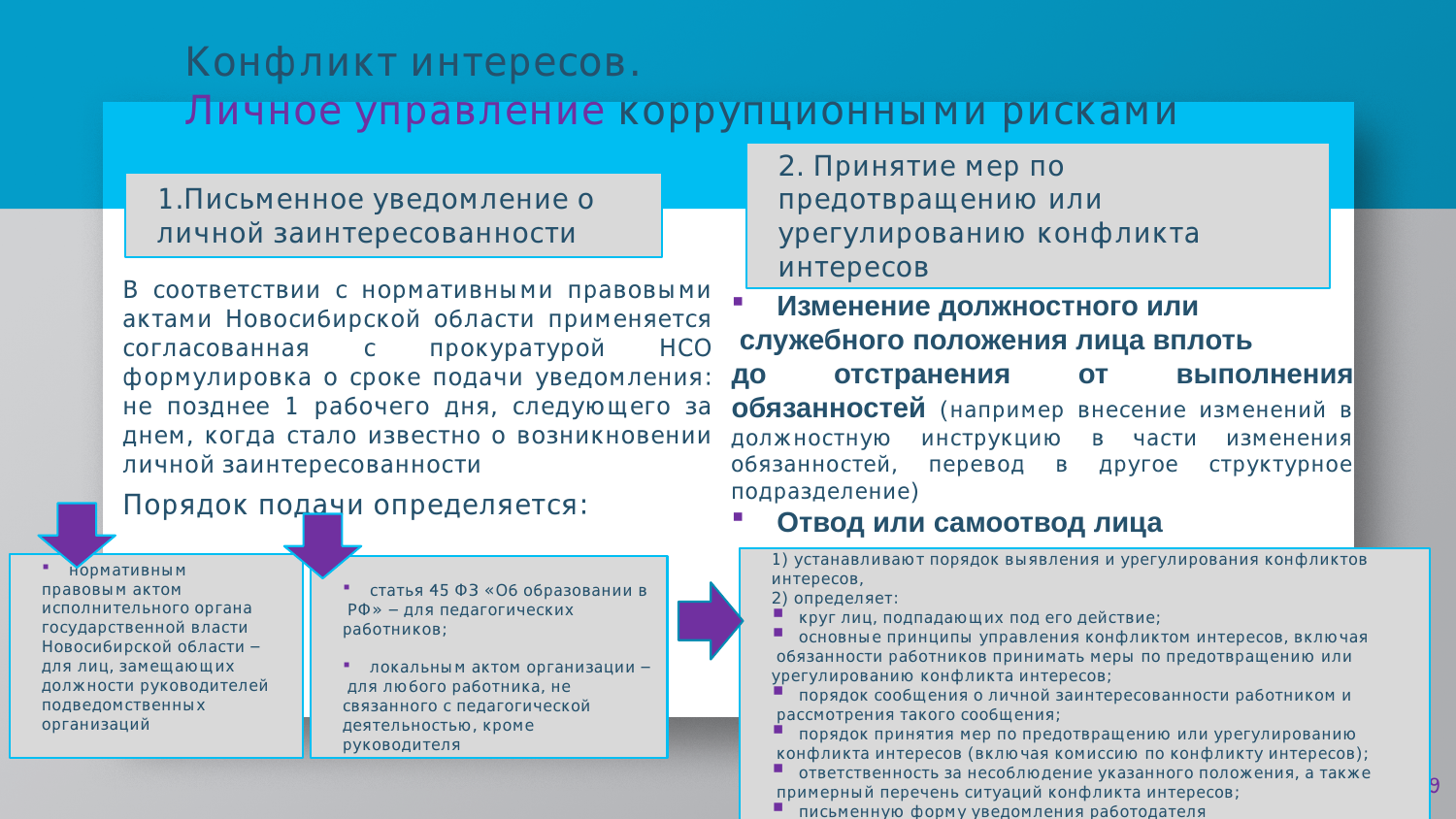

# Конфликт интересов. Личное управление коррупционными рисками
2. Принятие мер по предотвращению или урегулированию конфликта интересов
1.Письменное уведомление о личной заинтересованности
В соответствии с нормативными правовыми актами Новосибирской области применяется согласованная с прокуратурой НСО формулировка о сроке подачи уведомления: не позднее 1 рабочего дня, следующего за днем, когда стало известно о возникновении личной заинтересованности
Порядок подачи определяется:

Изменение должностного или
 служебного положения лица вплоть
до отстранения от выполнения обязанностей (например внесение изменений в должностную инструкцию в части изменения обязанностей, перевод в другое структурное подразделение)
Отвод или самоотвод лица

1) устанавливают порядок выявления и урегулирования конфликтов интересов,
2) определяет:
круг лиц, подпадающих под его действие;
основные принципы управления конфликтом интересов, включая
 обязанности работников принимать меры по предотвращению или урегулированию конфликта интересов;
порядок сообщения о личной заинтересованности работником и
 рассмотрения такого сообщения;
порядок принятия мер по предотвращению или урегулированию
 конфликта интересов (включая комиссию по конфликту интересов);
ответственность за несоблюдение указанного положения, а также
 примерный перечень ситуаций конфликта интересов;
письменную форму уведомления работодателя

нормативным
правовым актом исполнительного органа государственной власти Новосибирской области – для лиц, замещающих должности руководителей подведомственных организаций

статья 45 ФЗ «Об образовании в
 РФ» – для педагогических работников;

локальным актом организации –
 для любого работника, не связанного с педагогической деятельностью, кроме руководителя

9